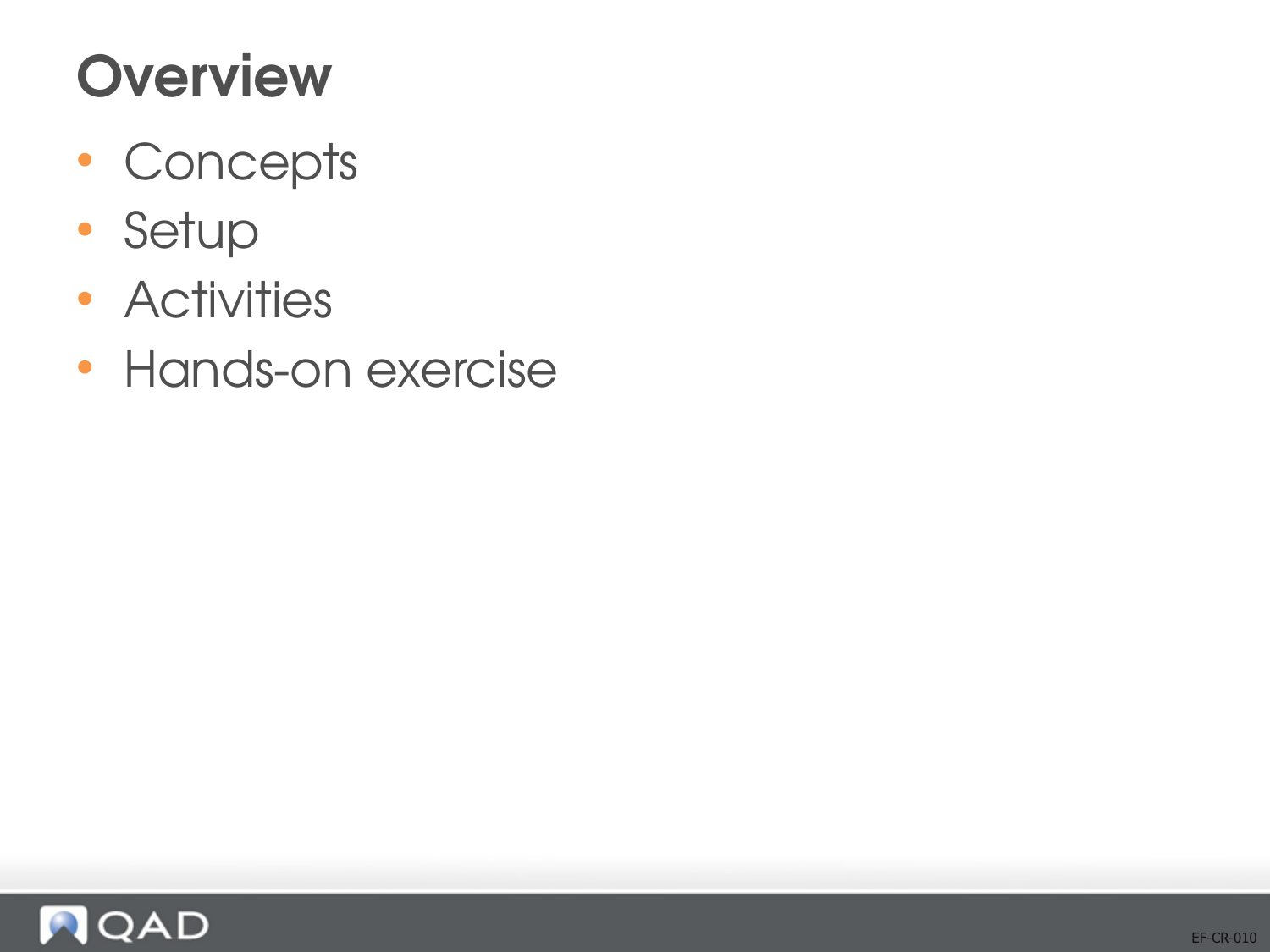

# Overview
Concepts
Setup
Activities
Hands-on exercise
EF-CR-010